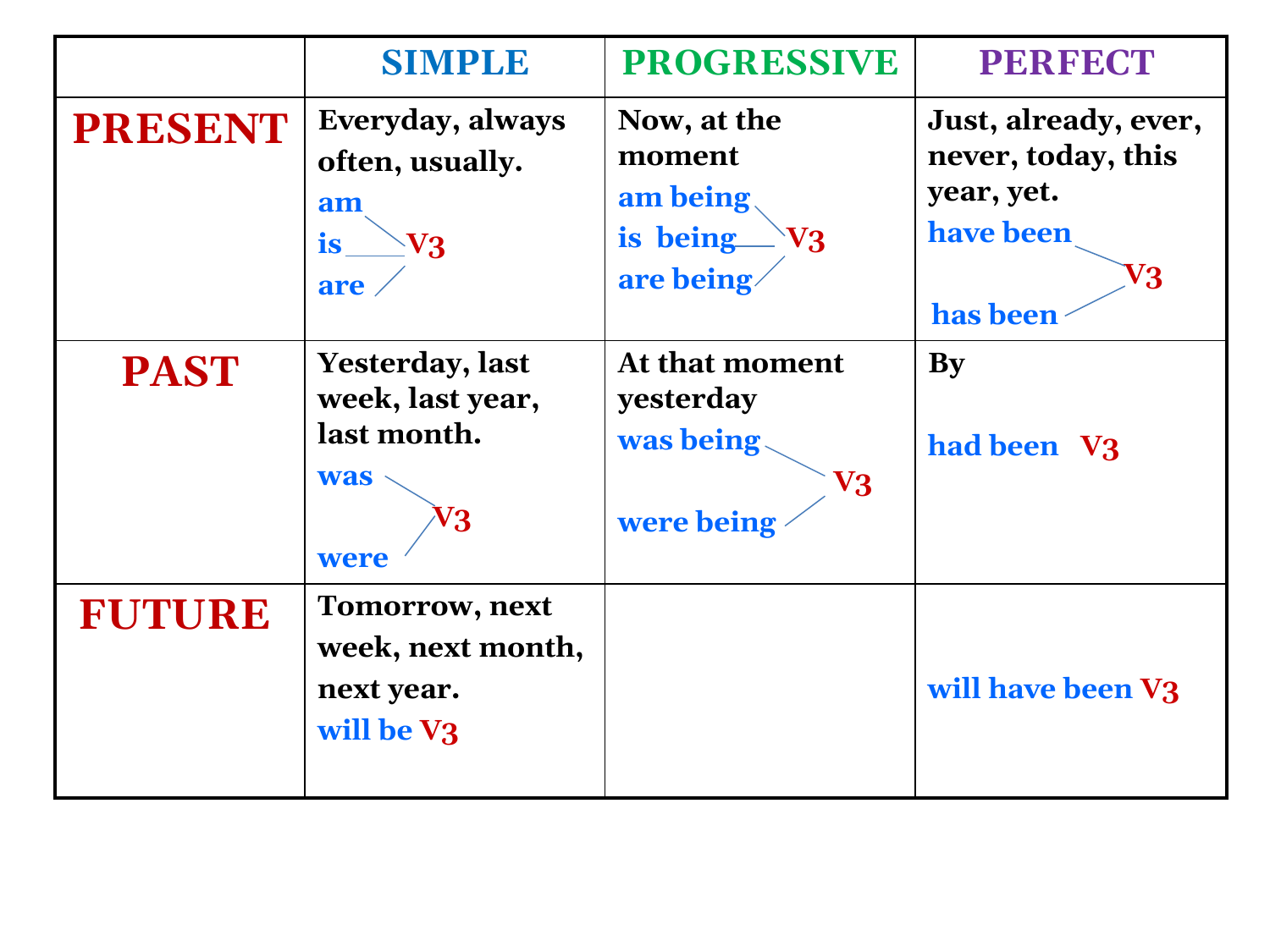

|  | SIMPLE | PROGRESSIVE | PERFECT |
| --- | --- | --- | --- |
| PRESENT | Everyday, always often, usually. am is V3 are | Now, at the moment am being is being V3 are being | Just, already, ever, never, today, this year, yet. have been V3 has been |
| PAST | Yesterday, last week, last year, last month. was V3 were | At that moment yesterday was being V3 were being | By had been V3 |
| FUTURE | Tomorrow, next week, next month, next year. will be V3 |  | will have been V3 |